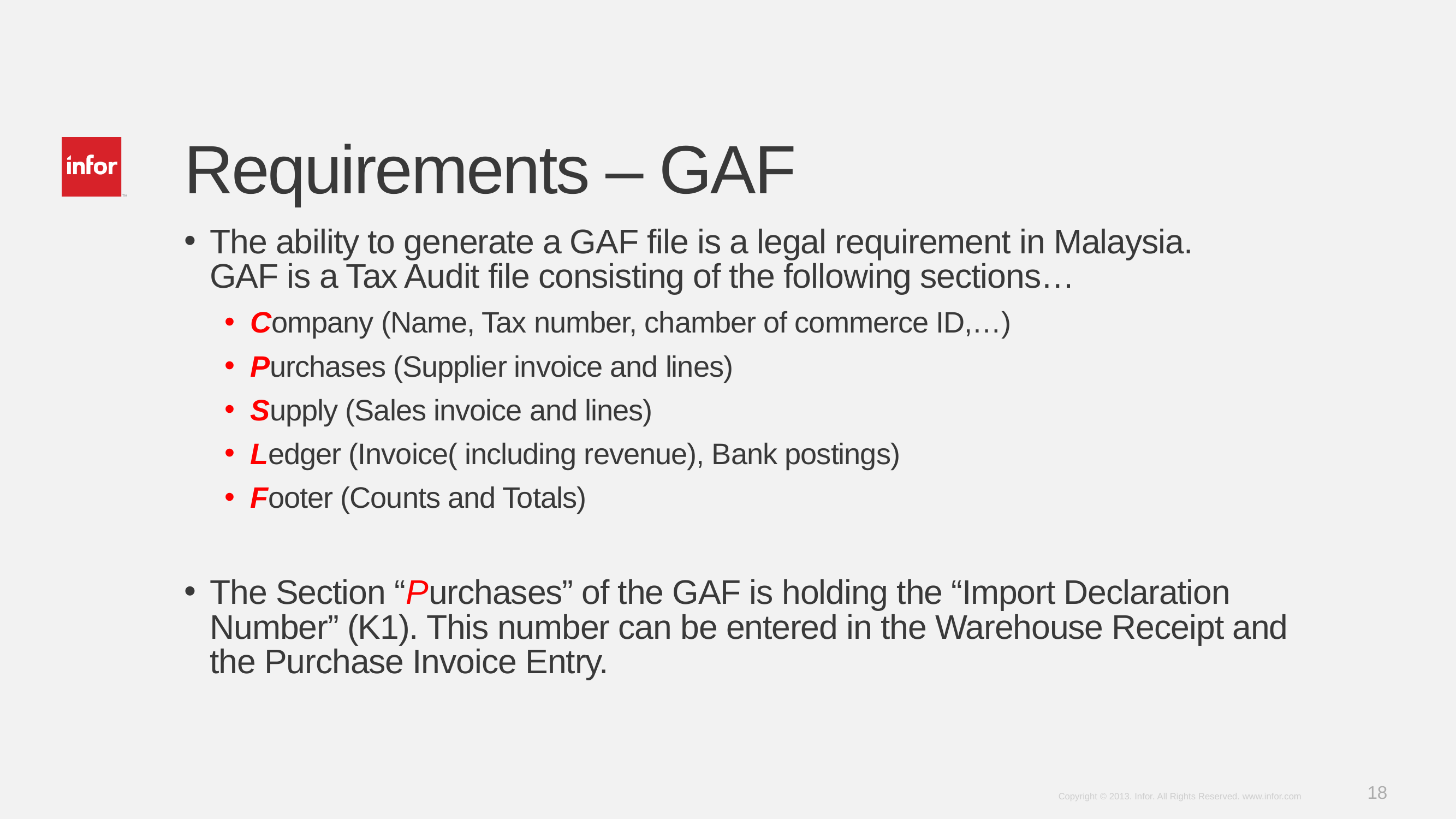

# Requirements – GAF
The ability to generate a GAF file is a legal requirement in Malaysia.
GAF is a Tax Audit file consisting of the following sections…
Company (Name, Tax number, chamber of commerce ID,…)
Purchases (Supplier invoice and lines)
Supply (Sales invoice and lines)
Ledger (Invoice( including revenue), Bank postings)
Footer (Counts and Totals)

The Section “Purchases” of the GAF is holding the “Import Declaration Number” (K1). This number can be entered in the Warehouse Receipt and the Purchase Invoice Entry.